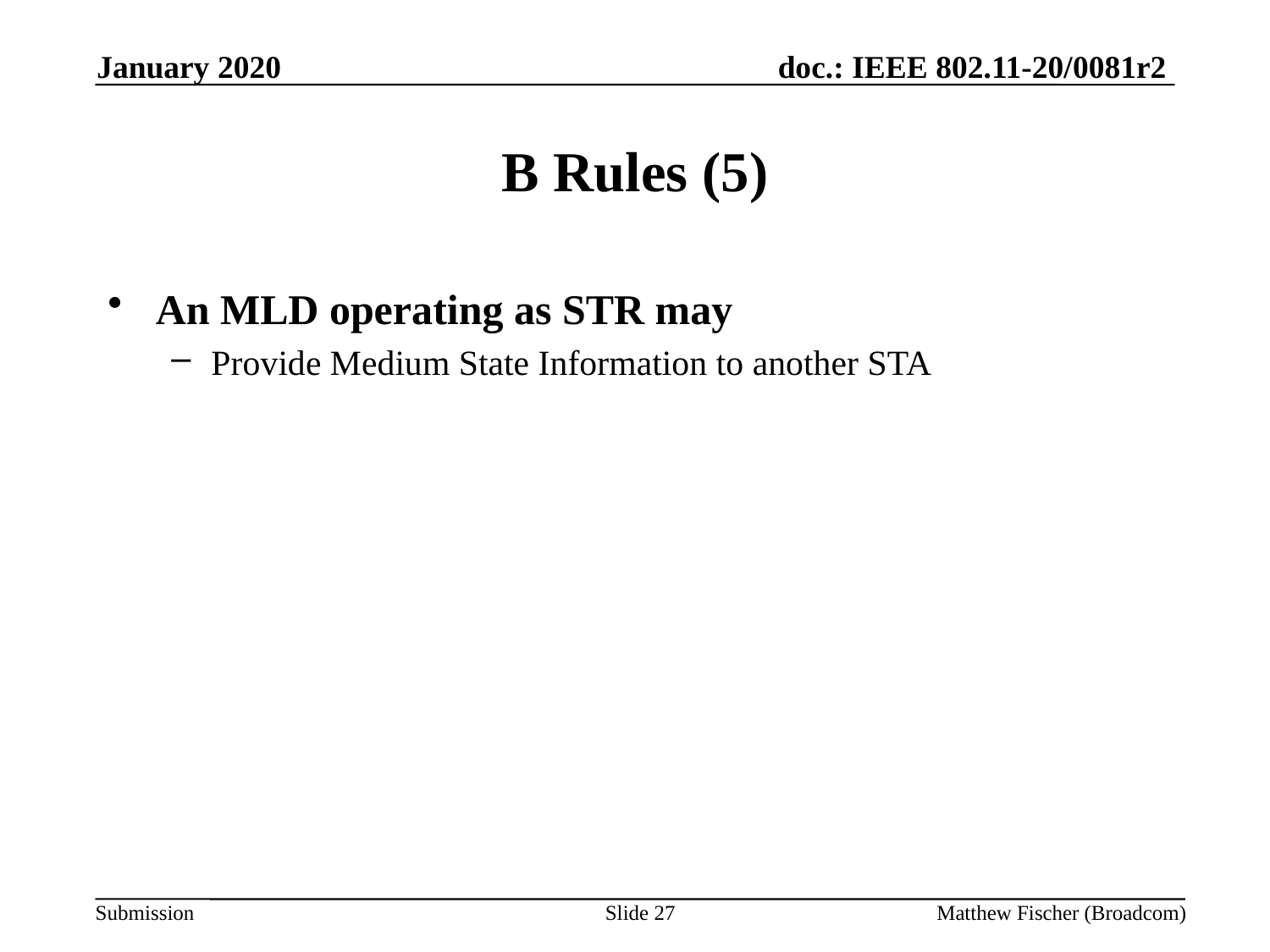

January 2020
# B Rules (5)
An MLD operating as STR may
Provide Medium State Information to another STA
Slide 27
Matthew Fischer (Broadcom)